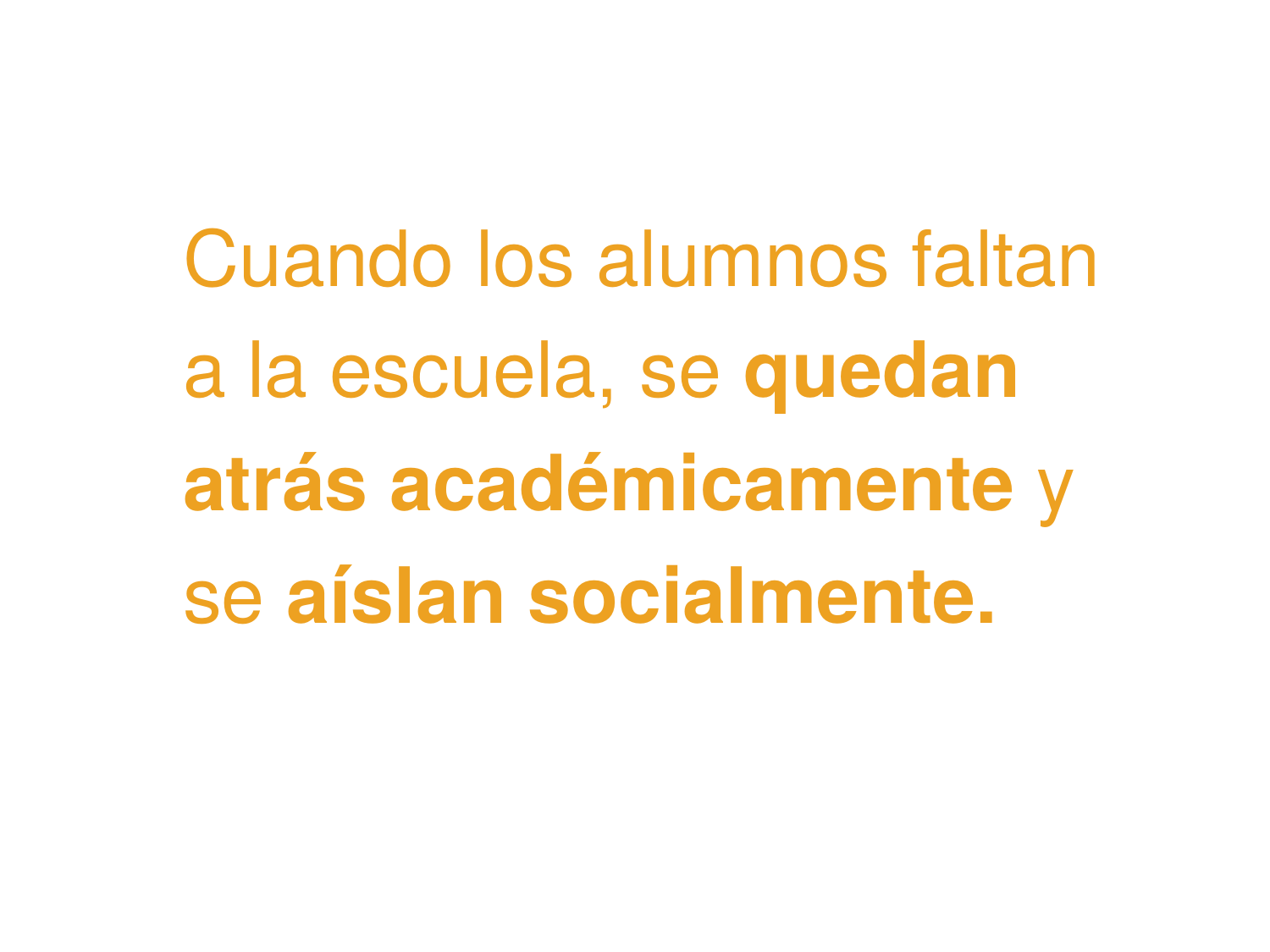

Cuando los alumnos faltan a la escuela, se quedan atrás académicamente y se aíslan socialmente.